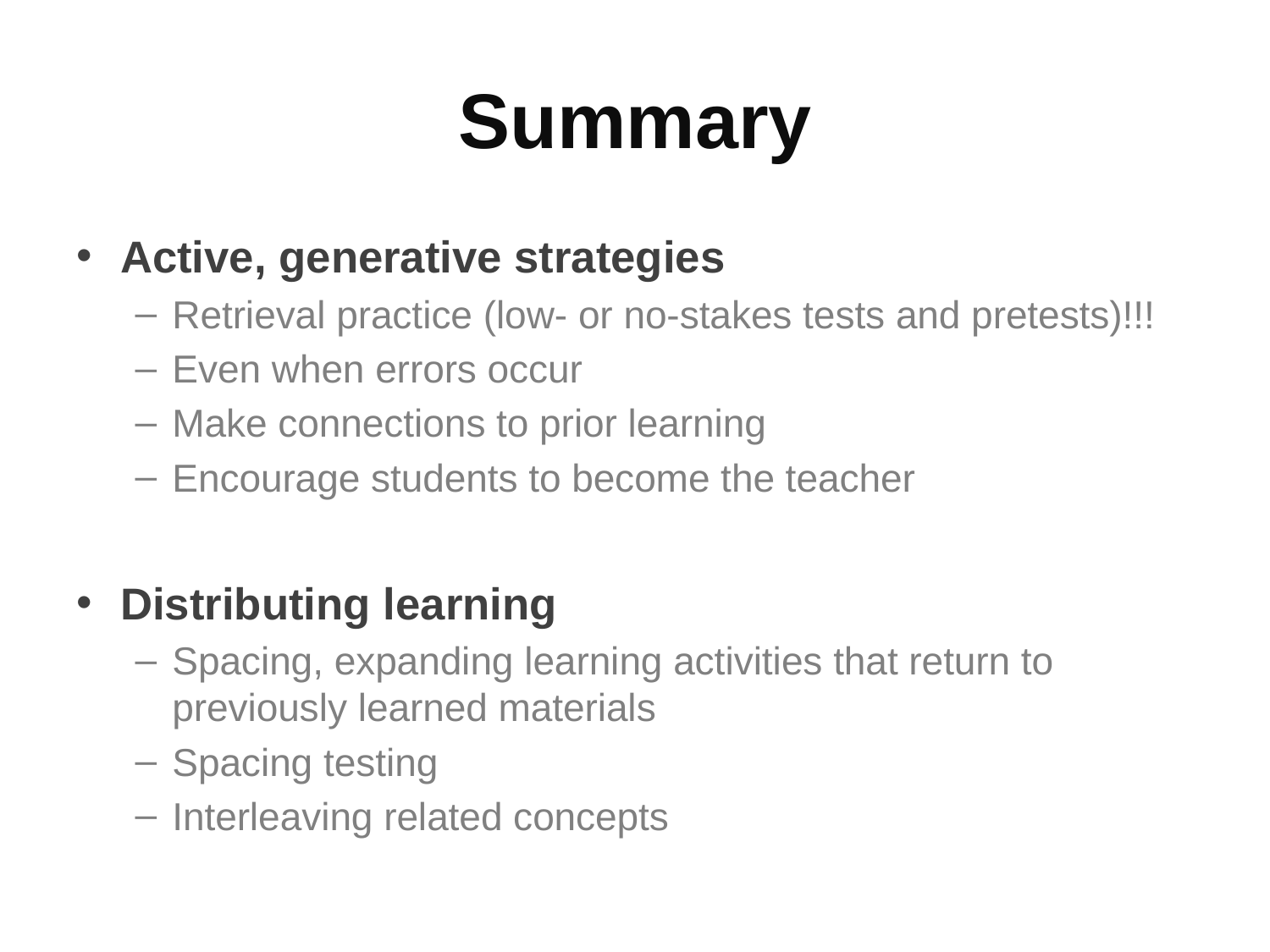

# Summary
Active, generative strategies
Retrieval practice (low- or no-stakes tests and pretests)!!!
Even when errors occur
Make connections to prior learning
Encourage students to become the teacher

Distributing learning
Spacing, expanding learning activities that return to previously learned materials
Spacing testing
Interleaving related concepts